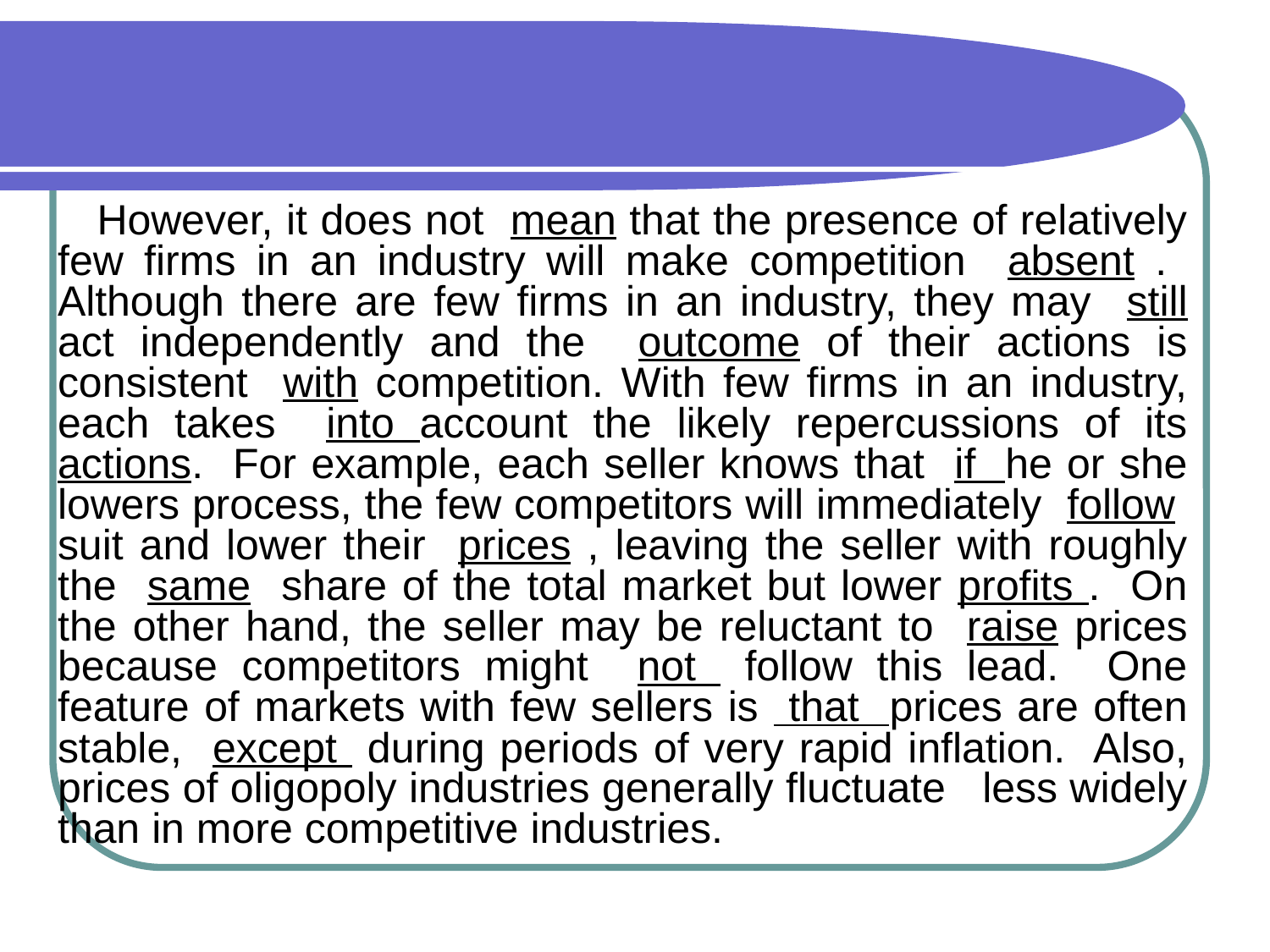

#
   However, it does not  mean that the presence of relatively few firms in an industry will make competition  absent .  Although there are few firms in an industry, they may  still act independently and the  outcome of their actions is consistent  with competition. With few firms in an industry, each takes  into account the likely repercussions of its actions.  For example, each seller knows that  if  he or she lowers process, the few competitors will immediately  follow  suit and lower their  prices , leaving the seller with roughly the  same  share of the total market but lower profits .  On the other hand, the seller may be reluctant to  raise prices because competitors might  not  follow this lead.  One feature of markets with few sellers is  that  prices are often stable,  except  during periods of very rapid inflation.  Also, prices of oligopoly industries generally fluctuate   less widely than in more competitive industries.